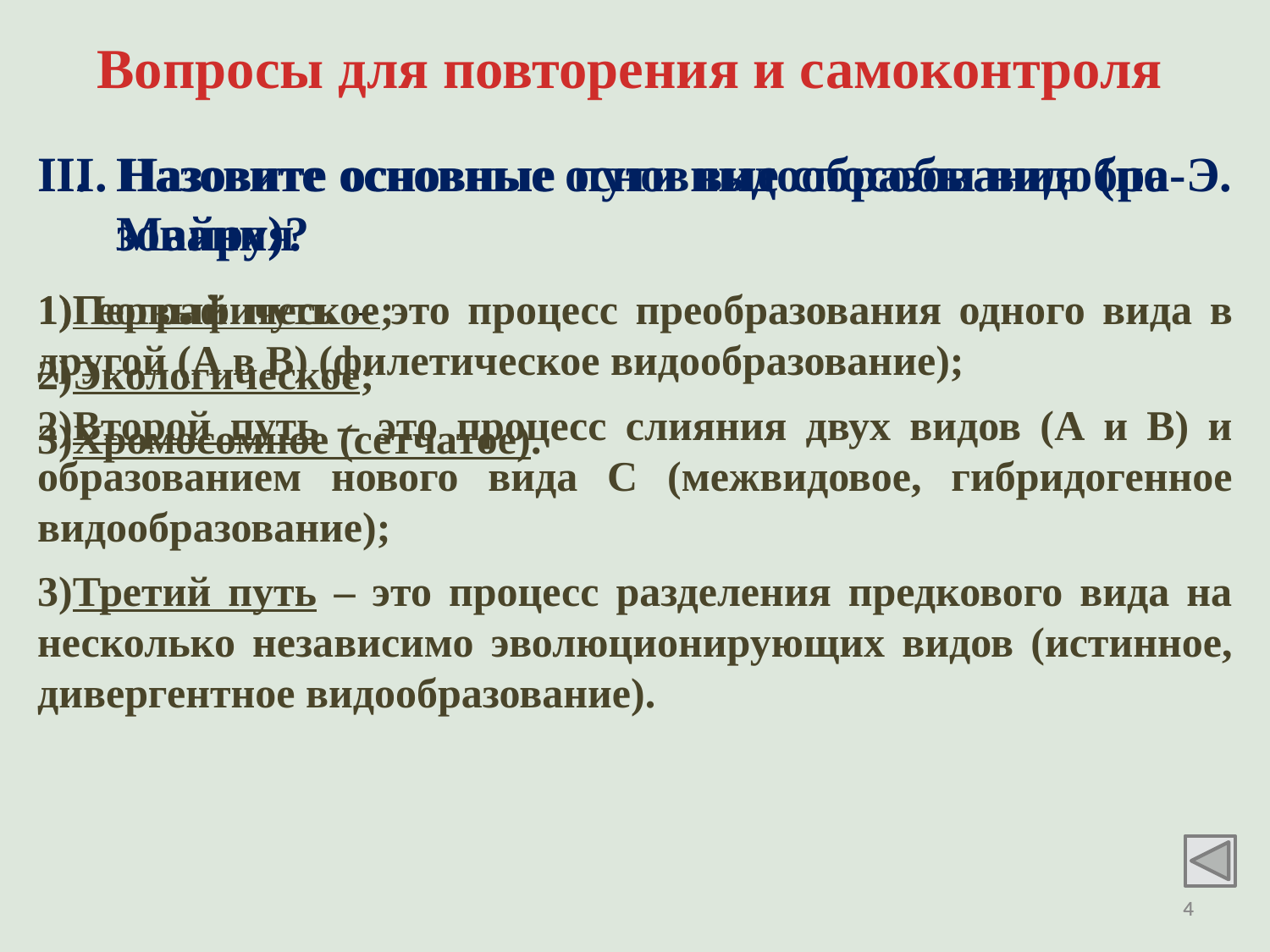

Вопросы для повторения и самоконтроля
Назовите основные пути видообразования (по Э. Майру)?
III. Назовите основные основные способы видобра- зования
Первый путь – это процесс преобразования одного вида в другой (А в В) (филетическое видообразование);
Второй путь – это процесс слияния двух видов (А и В) и образованием нового вида С (межвидовое, гибридогенное видообразование);
Третий путь – это процесс разделения предкового вида на несколько независимо эволюционирующих видов (истинное, дивергентное видообразование).
Географическое;
Экологическое;
Хромосомное (сетчатое).

4
4